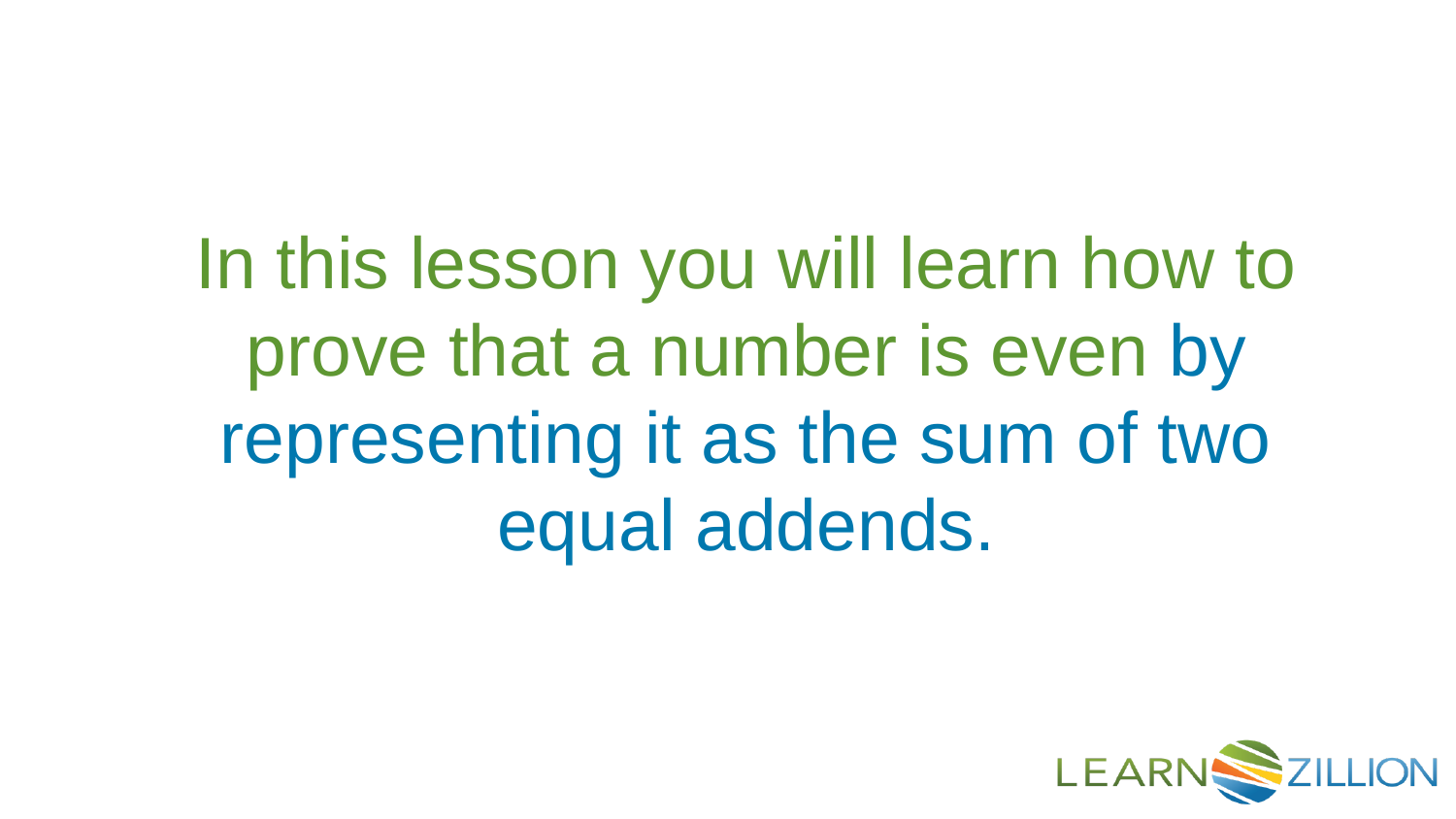

In this lesson you will learn how to prove that a number is even by representing it as the sum of two equal addends.